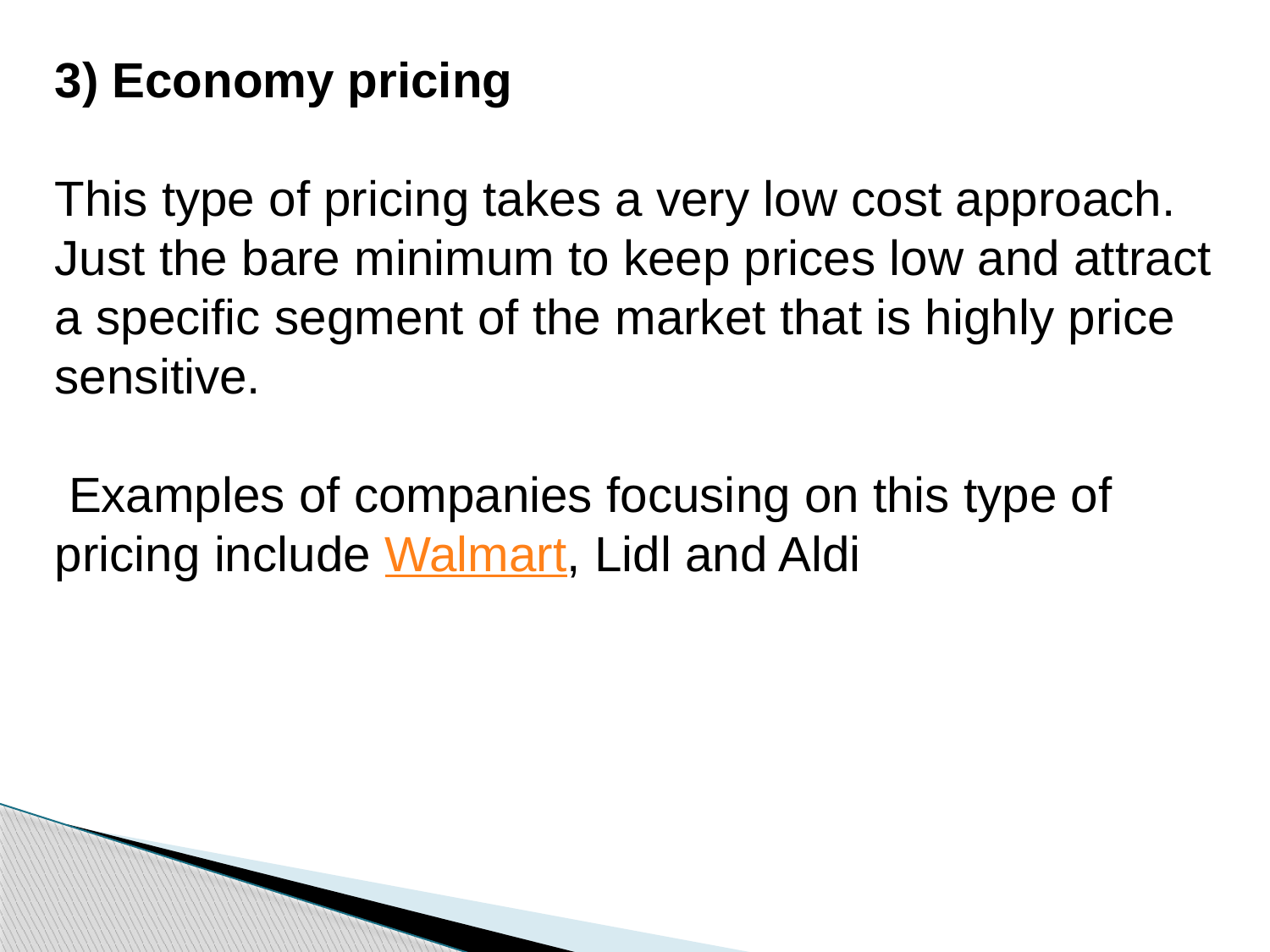

3) Economy pricing

This type of pricing takes a very low cost approach. Just the bare minimum to keep prices low and attract a specific segment of the market that is highly price sensitive.

 Examples of companies focusing on this type of pricing include Walmart, Lidl and Aldi